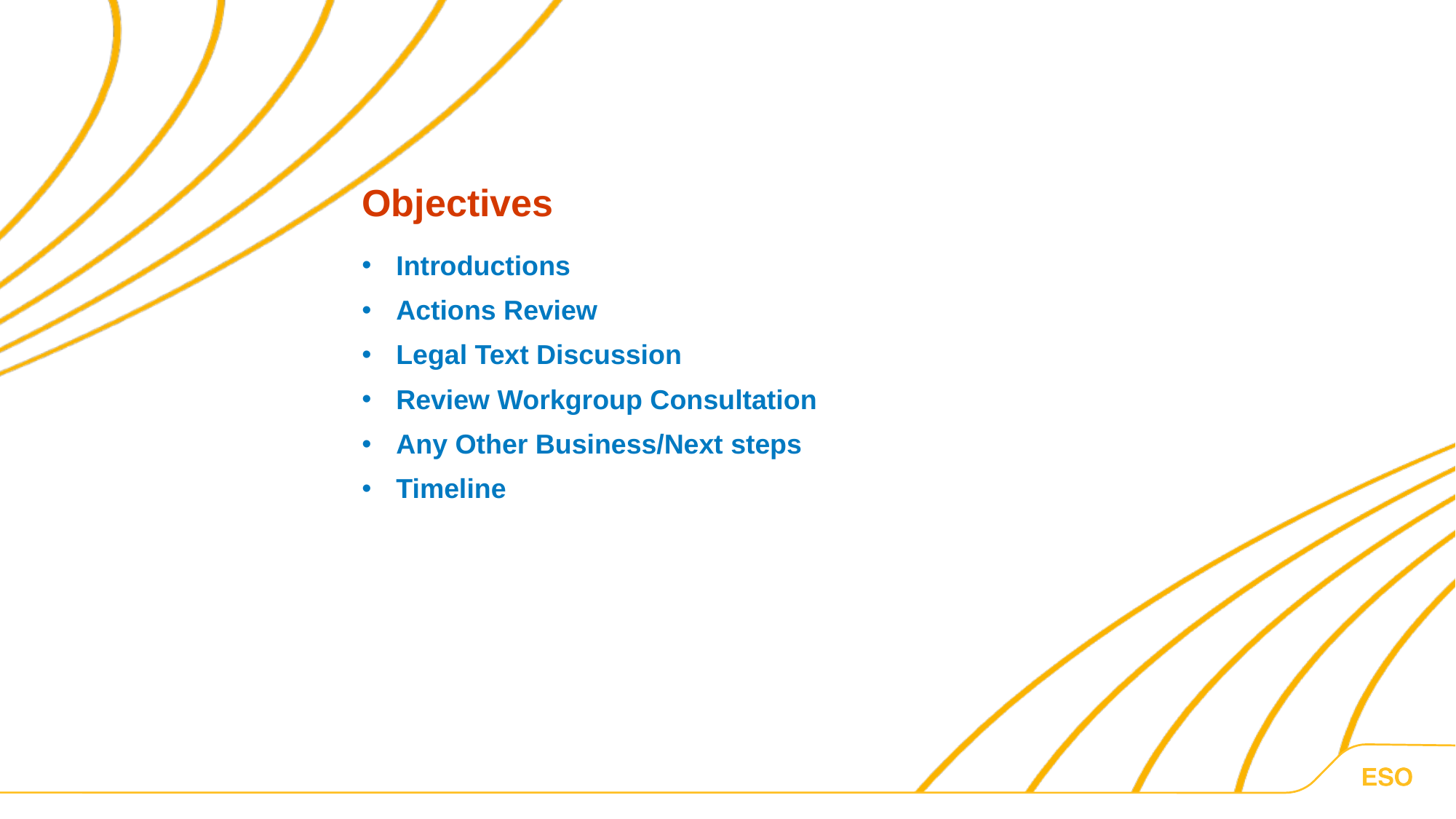

Objectives

Introductions
Actions Review
Legal Text Discussion
Review Workgroup Consultation
Any Other Business/Next steps
Timeline